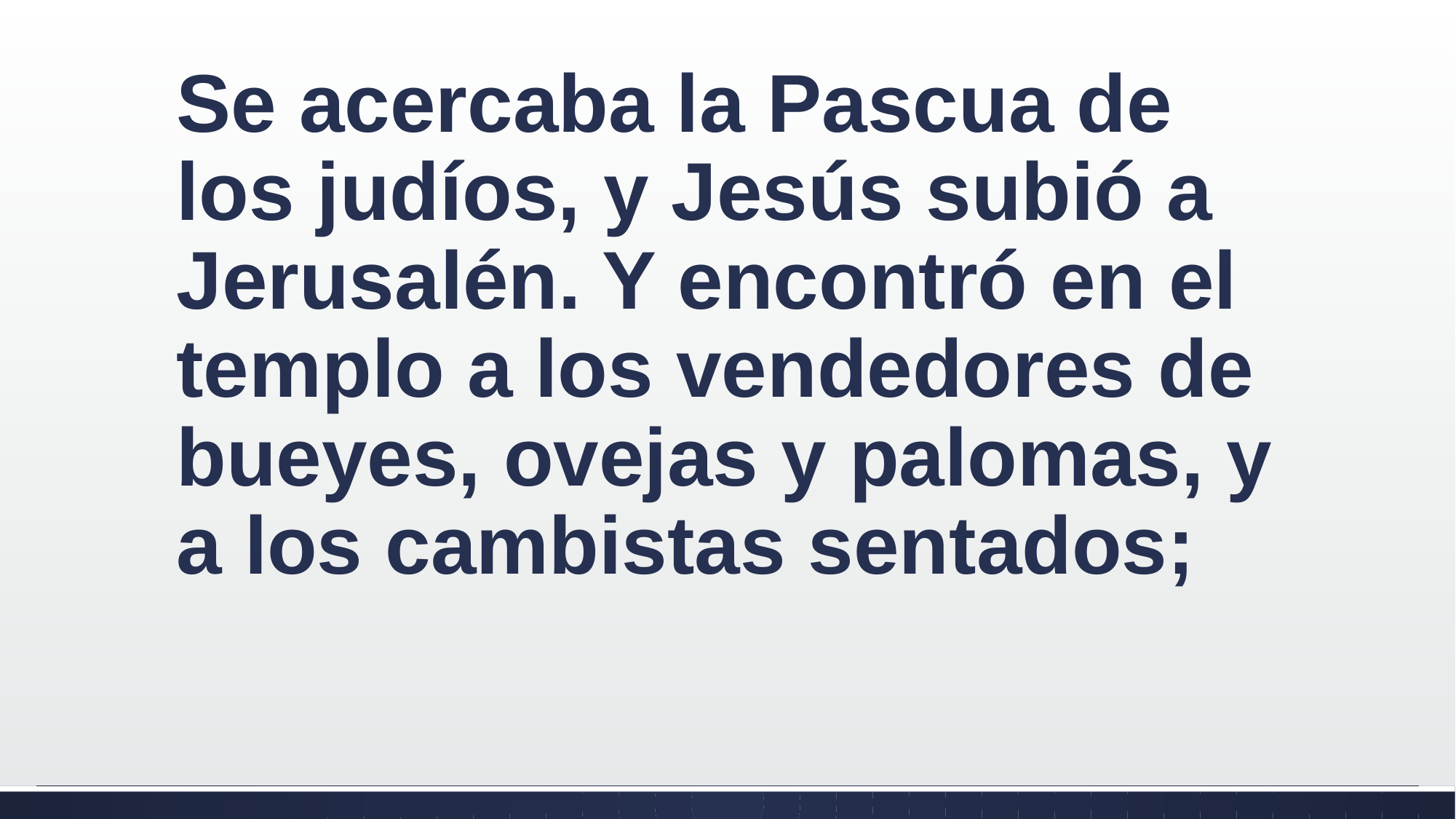

#
Se acercaba la Pascua de los judíos, y Jesús subió a Jerusalén. Y encontró en el templo a los vendedores de bueyes, ovejas y palomas, y a los cambistas sentados;